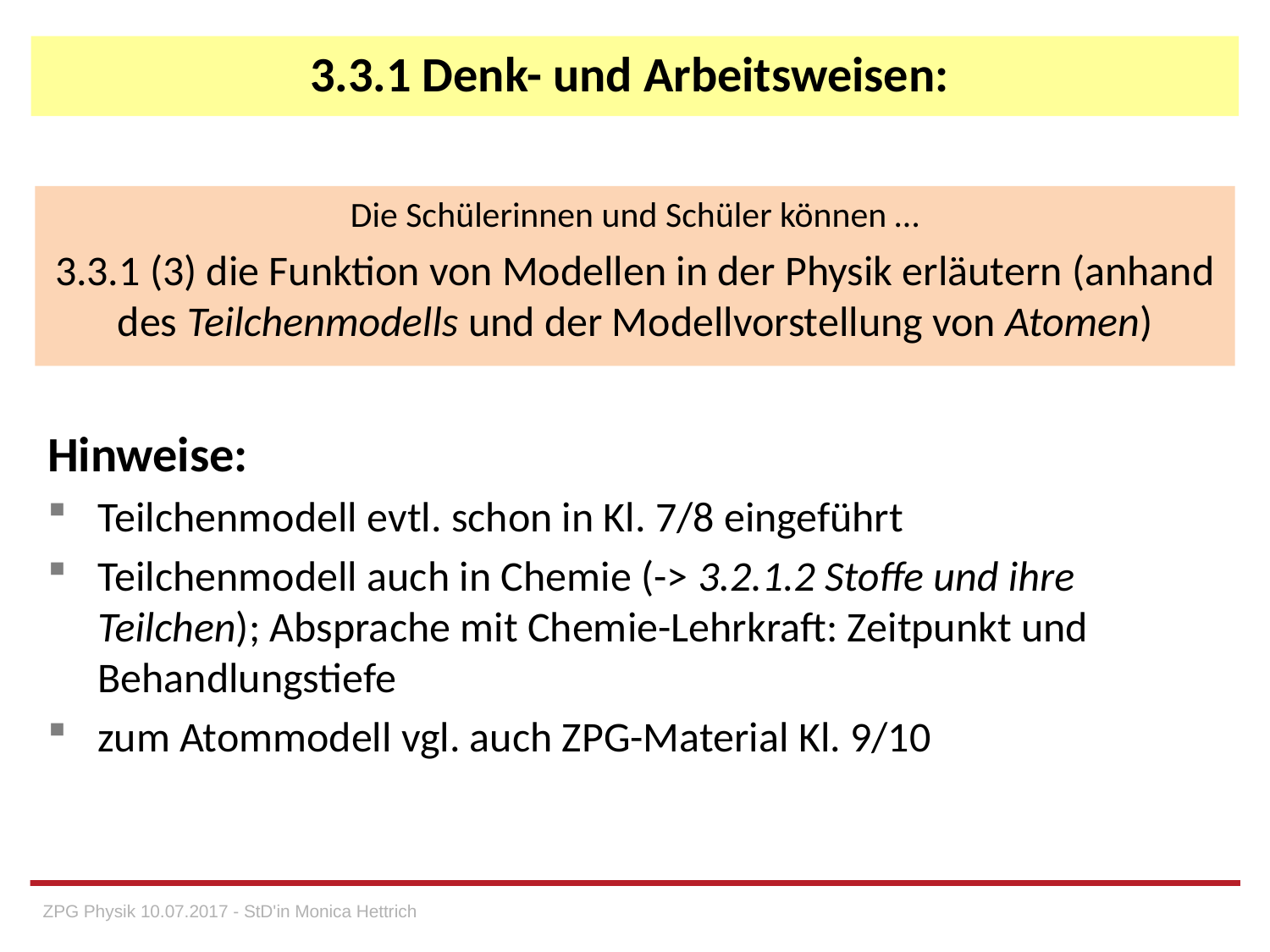

# 3.3.1 Denk- und Arbeitsweisen:
Die Schülerinnen und Schüler können …
3.3.1 (3) die Funktion von Modellen in der Physik erläutern (anhand des Teilchenmodells und der Modellvorstellung von Atomen)
Hinweise:
Teilchenmodell evtl. schon in Kl. 7/8 eingeführt
Teilchenmodell auch in Chemie (-> 3.2.1.2 Stoffe und ihre Teilchen); Absprache mit Chemie-Lehrkraft: Zeitpunkt und Behandlungstiefe
zum Atommodell vgl. auch ZPG-Material Kl. 9/10
ZPG Physik 10.07.2017 - StD'in Monica Hettrich